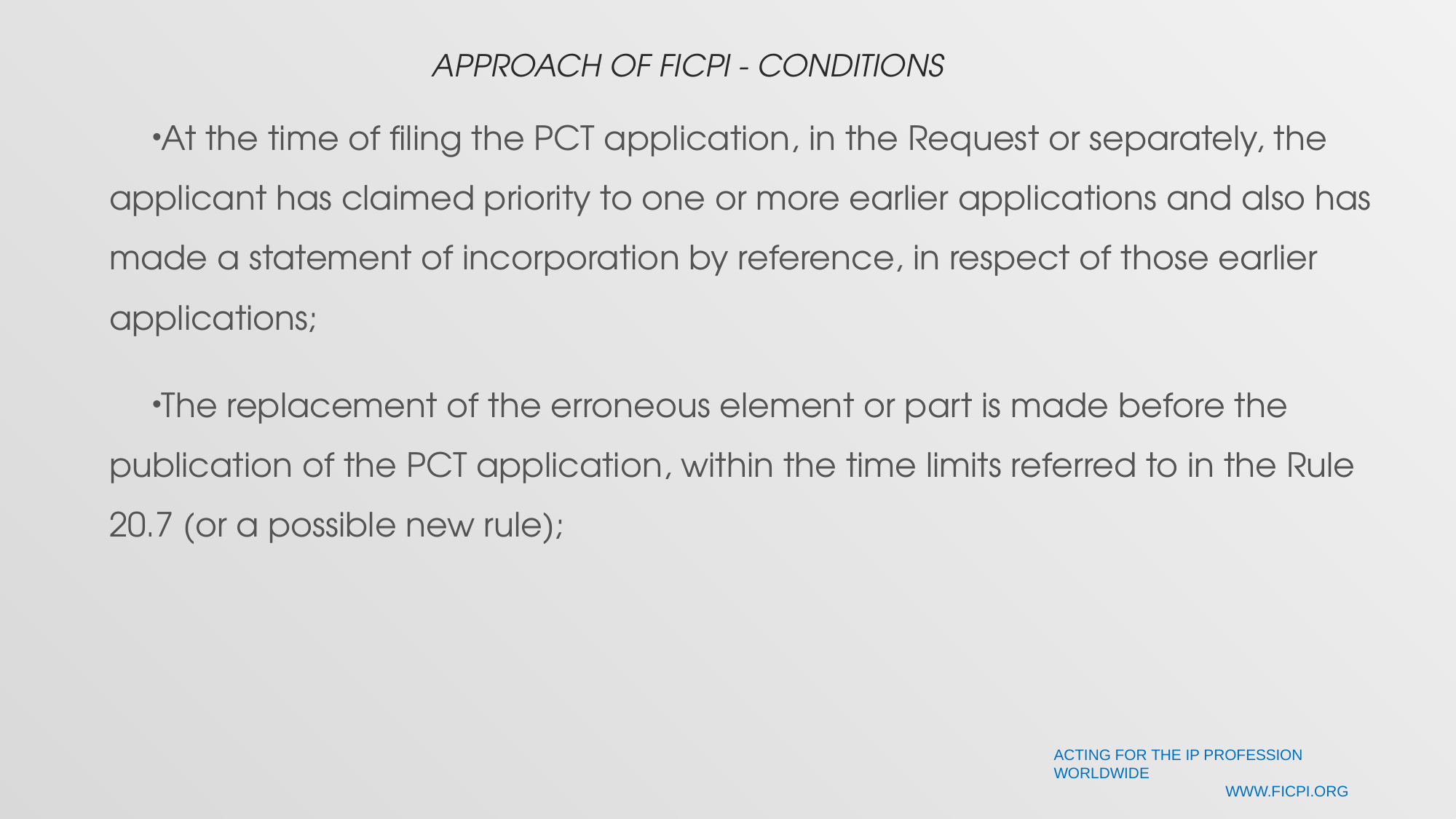

# APPROACH OF FICPI - CONDITIONS
At the time of filing the PCT application, in the Request or separately, the applicant has claimed priority to one or more earlier applications and also has made a statement of incorporation by reference, in respect of those earlier applications;
The replacement of the erroneous element or part is made before the publication of the PCT application, within the time limits referred to in the Rule 20.7 (or a possible new rule);

Acting for the IP profession worldwide
                                         www.ficpi.org